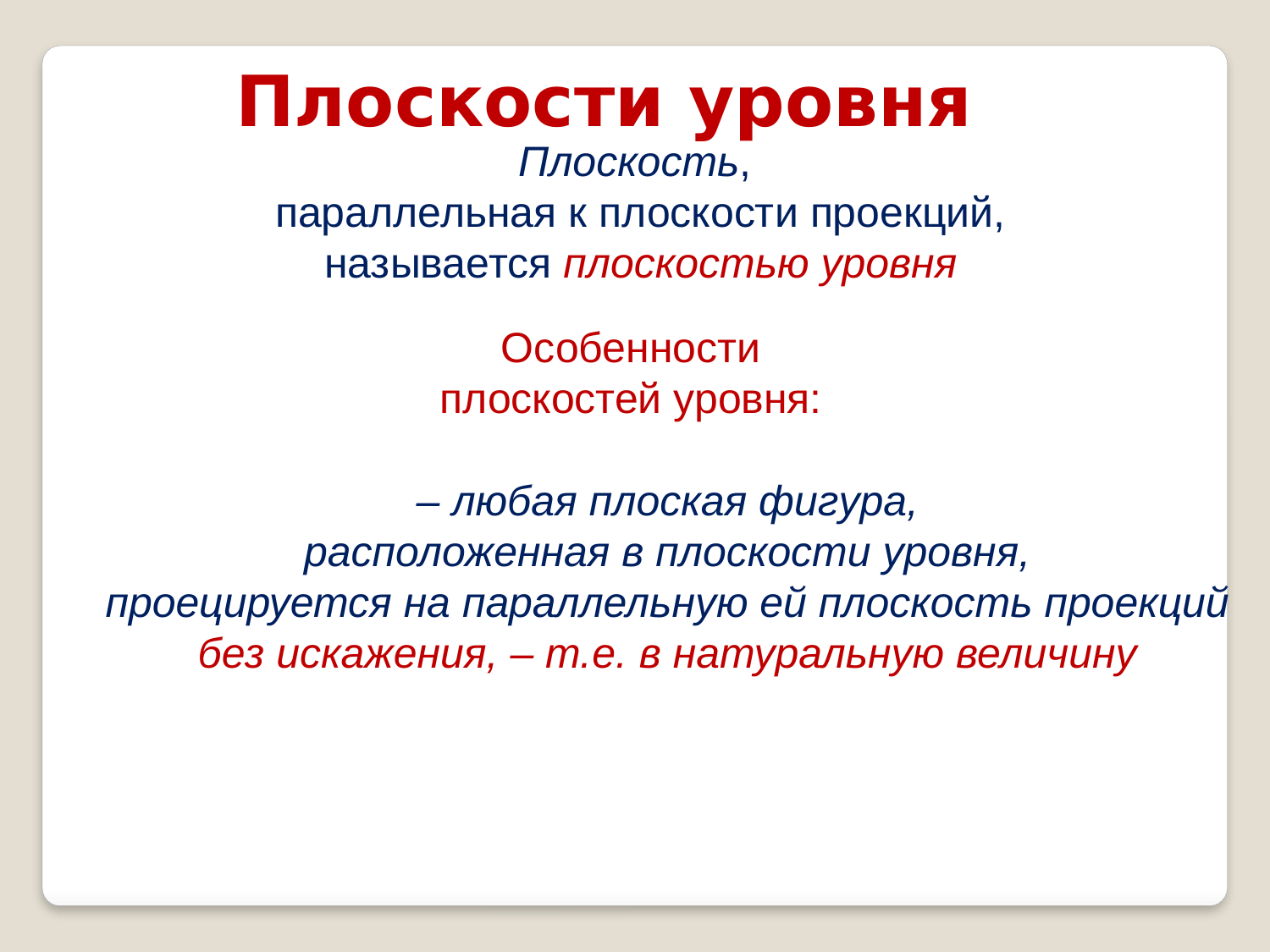

Плоскости уровня
Плоскость,
параллельная к плоскости проекций, называется плоскостью уровня
Особенности
плоскостей уровня:
– любая плоская фигура,
 расположенная в плоскости уровня,
проецируется на параллельную ей плоскость проекций без искажения, – т.е. в натуральную величину